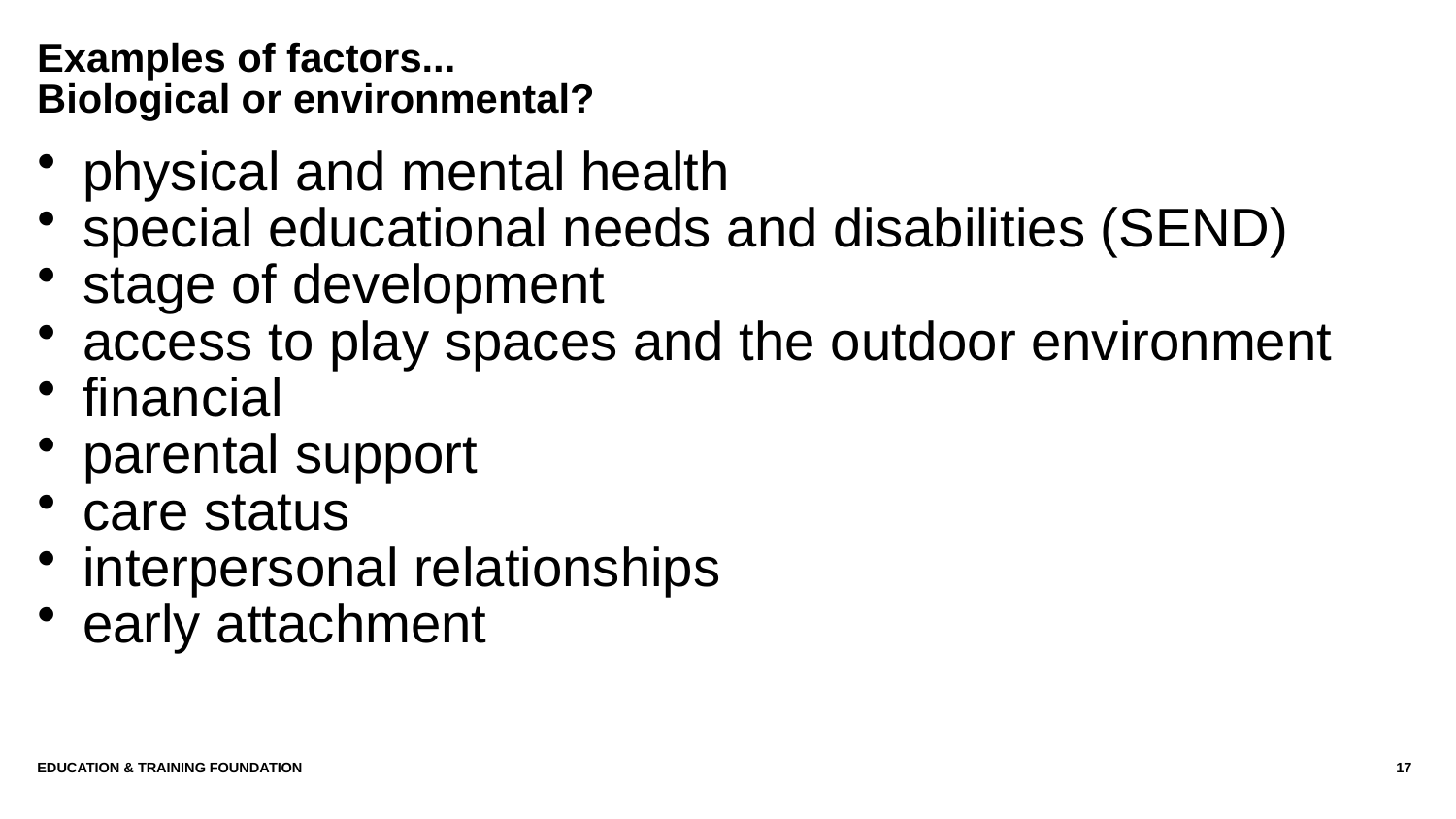

# Examples of factors... Biological or environmental?

physical and mental health
special educational needs and disabilities (SEND)
stage of development
access to play spaces and the outdoor environment
financial
parental support
care status
interpersonal relationships
early attachment

Education & Training Foundation
17